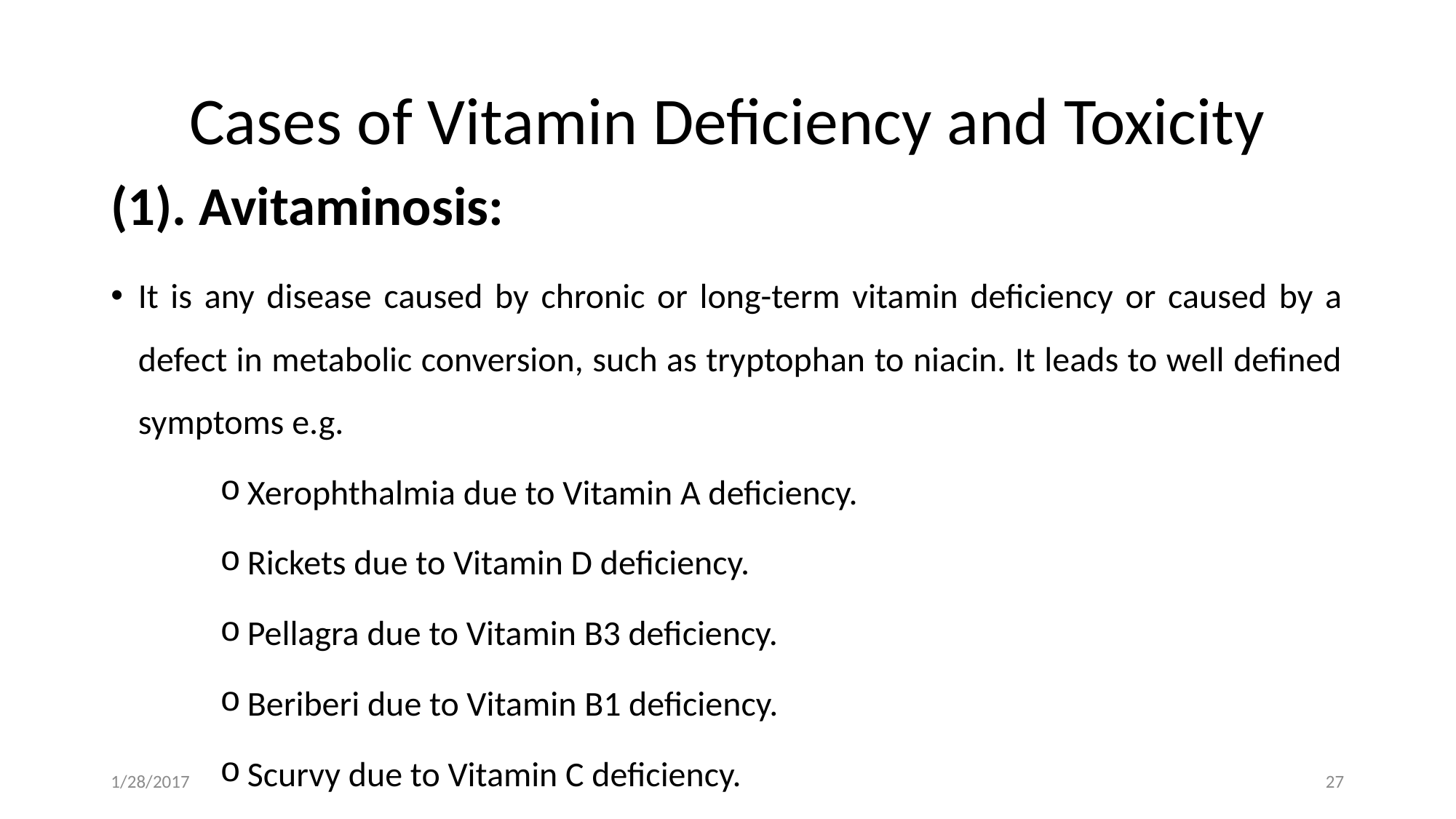

# Cases of Vitamin Deficiency and Toxicity
(1). Avitaminosis:
It is any disease caused by chronic or long-term vitamin deficiency or caused by a defect in metabolic conversion, such as tryptophan to niacin. It leads to well defined symptoms e.g.
Xerophthalmia due to Vitamin A deficiency.
Rickets due to Vitamin D deficiency.
Pellagra due to Vitamin B3 deficiency.
Beriberi due to Vitamin B1 deficiency.
Scurvy due to Vitamin C deficiency.

1/28/2017
27